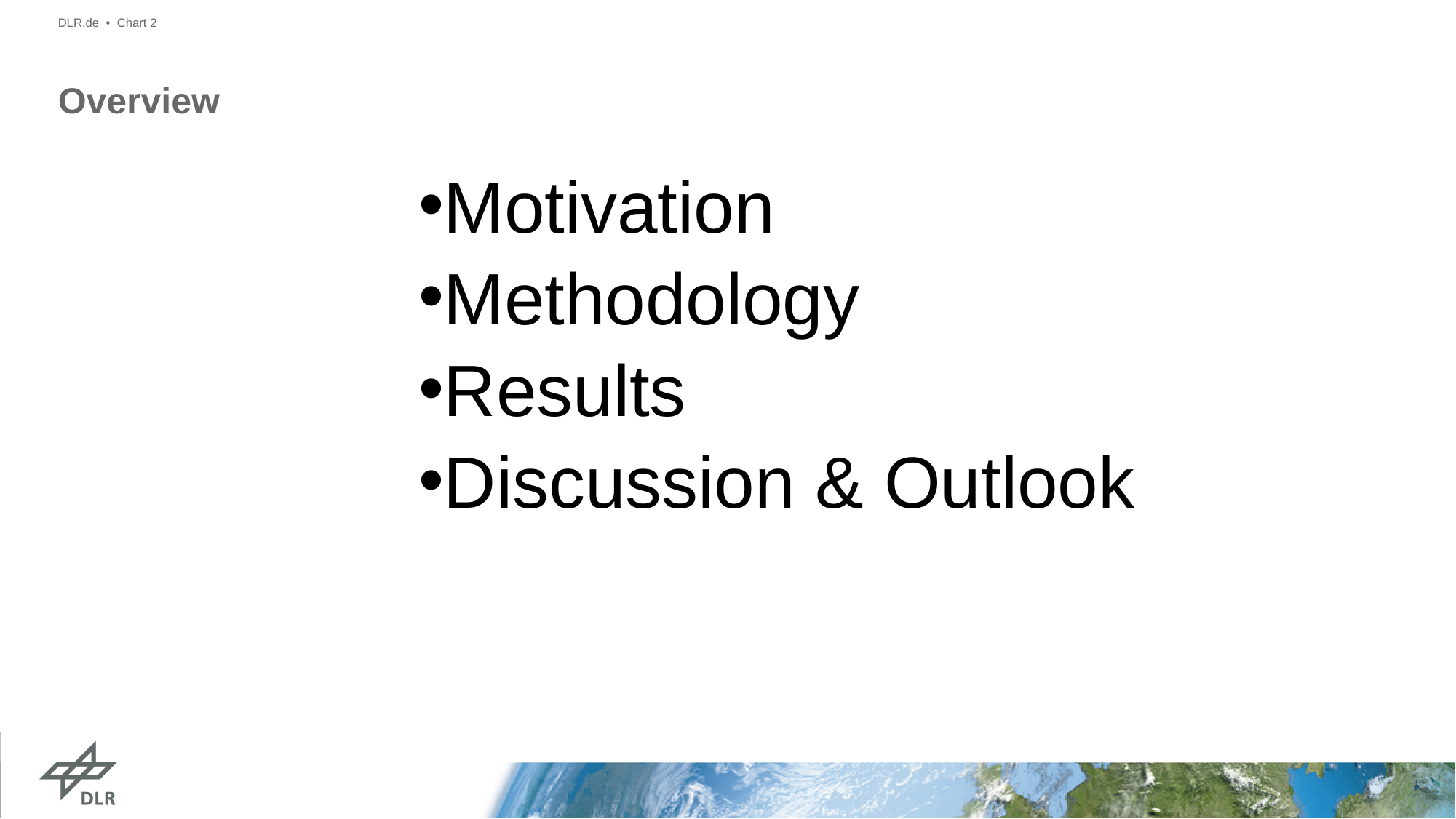

DLR.de  •  Chart 2
# Overview
Motivation
Methodology
Results
Discussion & Outlook